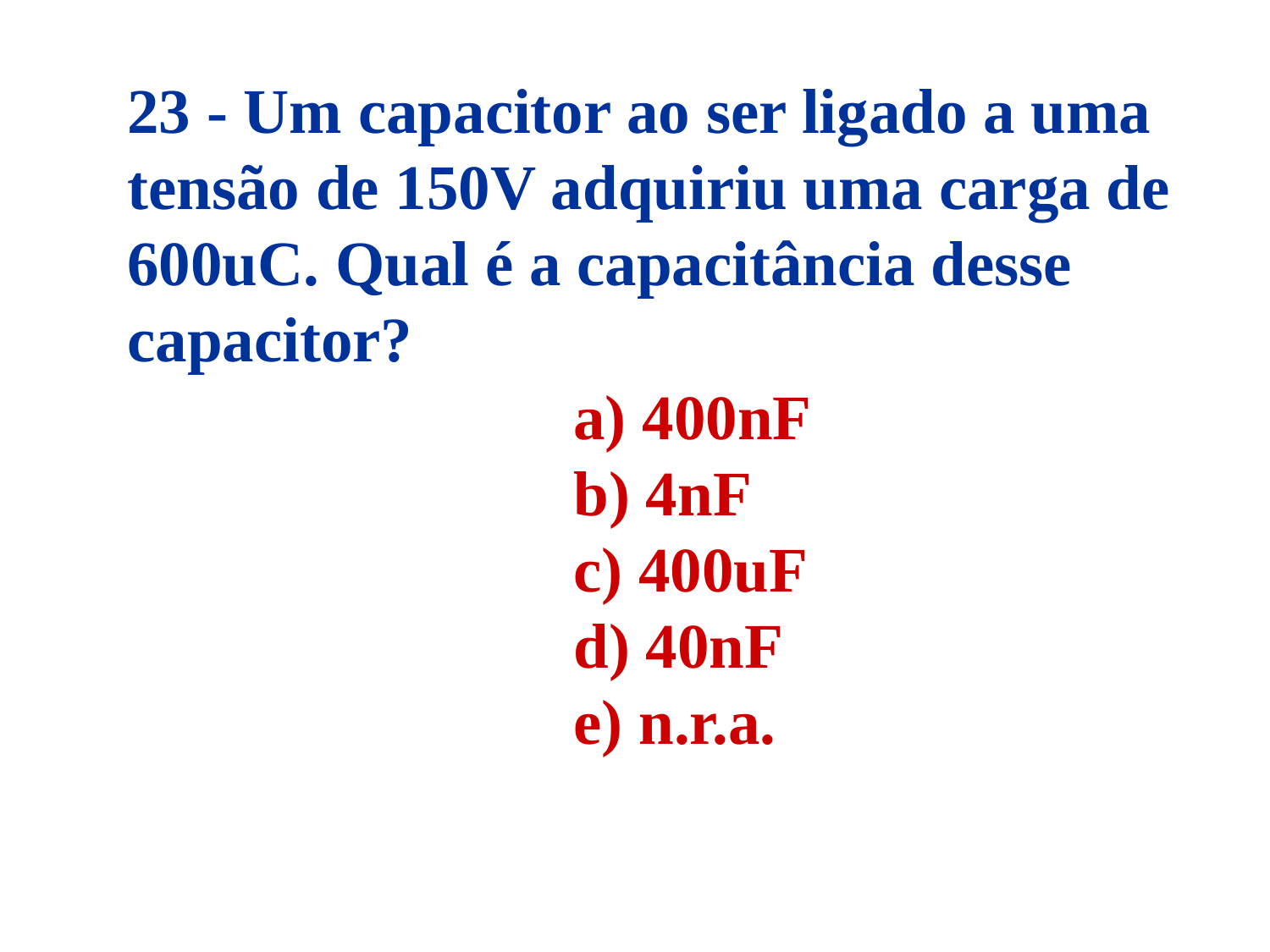

23 - Um capacitor ao ser ligado a uma
tensão de 150V adquiriu uma carga de
600uC. Qual é a capacitância desse
capacitor?
a) 400nF
b) 4nF
c) 400uF
d) 40nF
e) n.r.a.